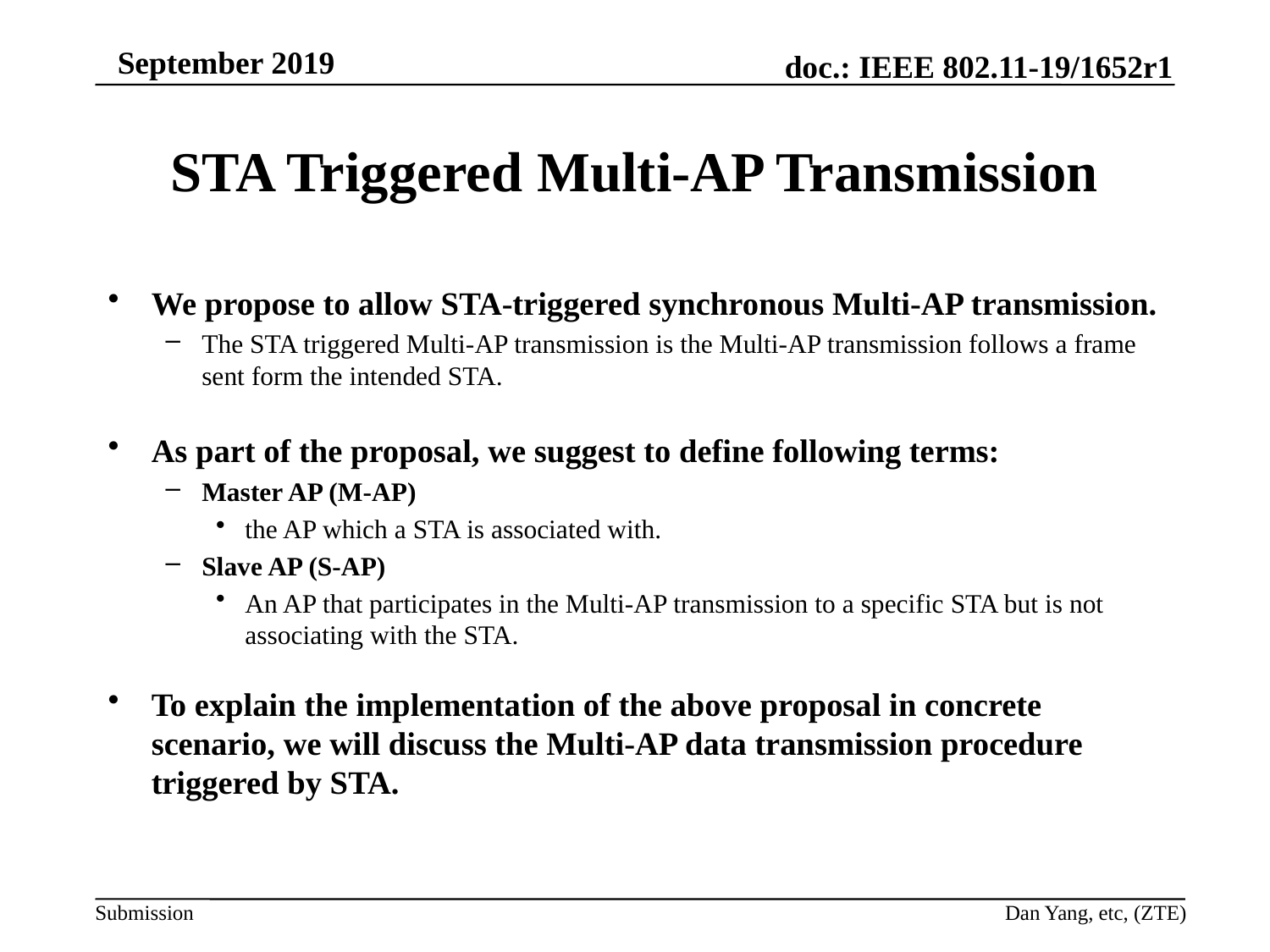

# STA Triggered Multi-AP Transmission
We propose to allow STA-triggered synchronous Multi-AP transmission.
The STA triggered Multi-AP transmission is the Multi-AP transmission follows a frame sent form the intended STA.

As part of the proposal, we suggest to define following terms:
Master AP (M-AP)
the AP which a STA is associated with.
Slave AP (S-AP)
An AP that participates in the Multi-AP transmission to a specific STA but is not associating with the STA.

To explain the implementation of the above proposal in concrete scenario, we will discuss the Multi-AP data transmission procedure triggered by STA.
5
Dan Yang, etc, (ZTE)